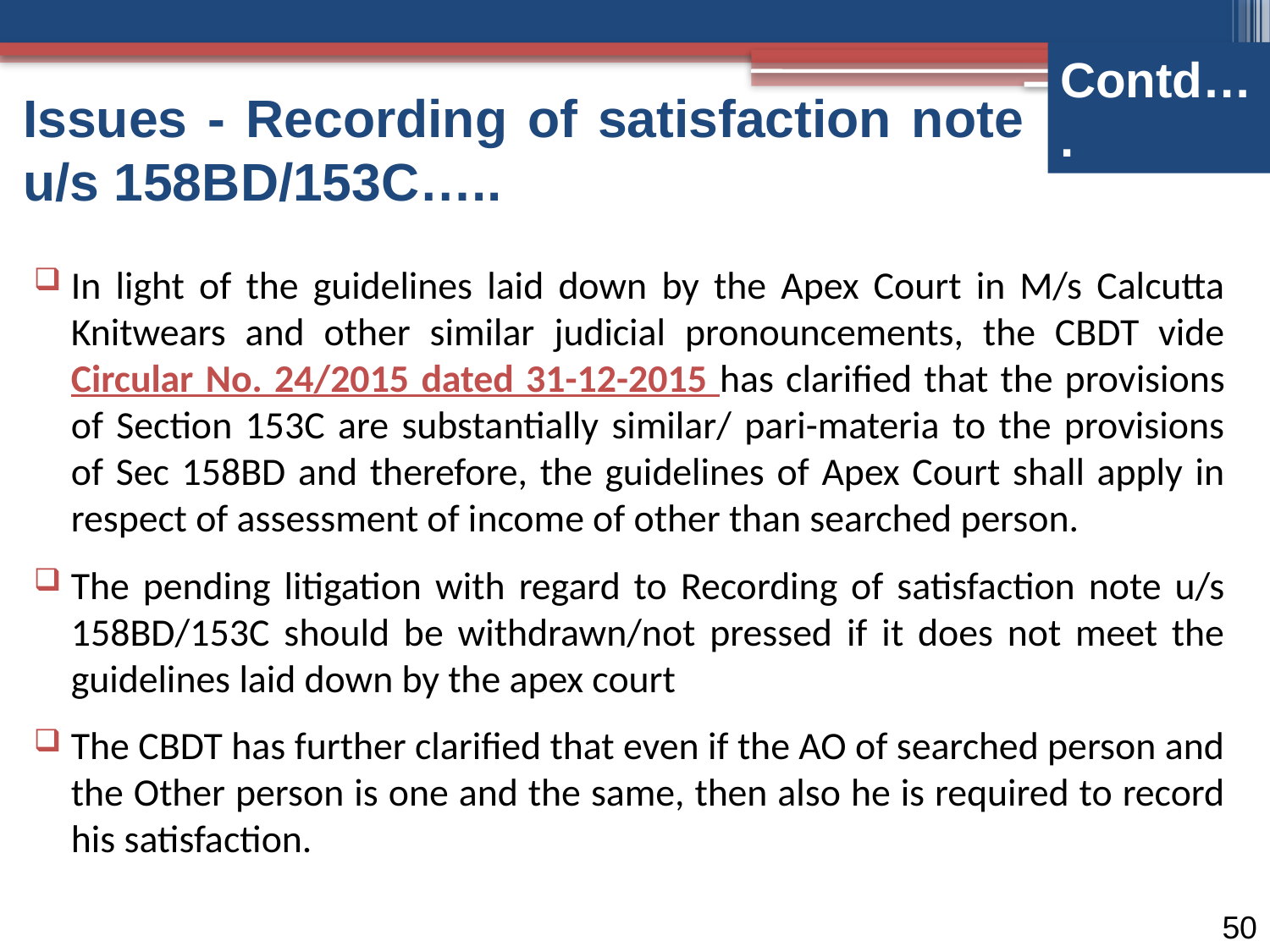

Contd….
Issues - Recording of satisfaction note u/s 158BD/153C…..
In light of the guidelines laid down by the Apex Court in M/s Calcutta Knitwears and other similar judicial pronouncements, the CBDT vide Circular No. 24/2015 dated 31-12-2015 has clarified that the provisions of Section 153C are substantially similar/ pari-materia to the provisions of Sec 158BD and therefore, the guidelines of Apex Court shall apply in respect of assessment of income of other than searched person.
The pending litigation with regard to Recording of satisfaction note u/s 158BD/153C should be withdrawn/not pressed if it does not meet the guidelines laid down by the apex court
The CBDT has further clarified that even if the AO of searched person and the Other person is one and the same, then also he is required to record his satisfaction.
50